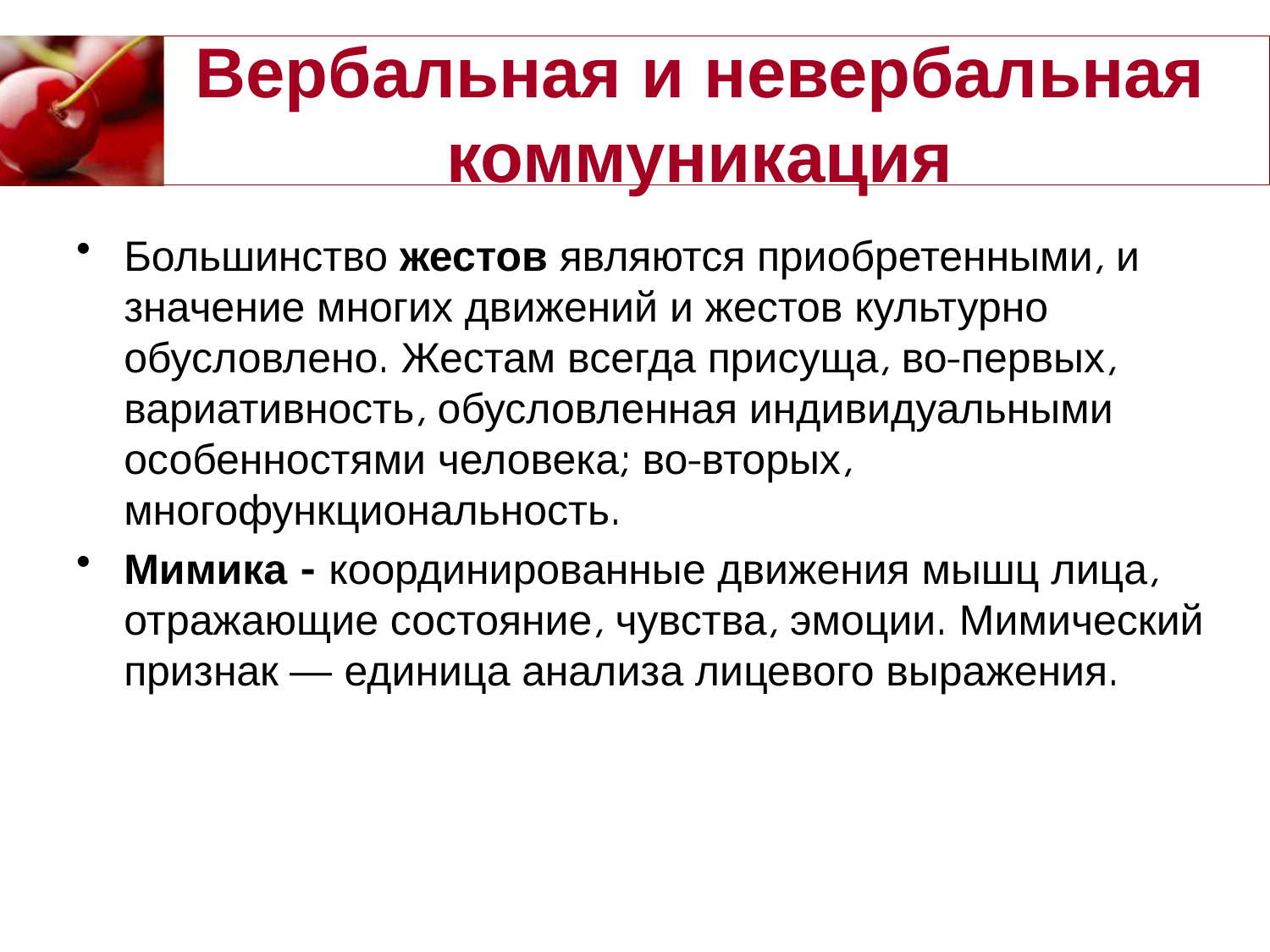

# Вербальная и невербальная коммуникация
Большинство жестов являются приобретенными, и значение многих движений и жестов культурно обусловлено. Жестам всегда присуща, во-первых, вариативность, обусловленная индивидуальными особенностями человека; во-вторых, многофункциональность.
Мимика - координированные движения мышц лица, отражающие состояние, чувства, эмоции. Мимический признак — единица анализа лицевого выражения.